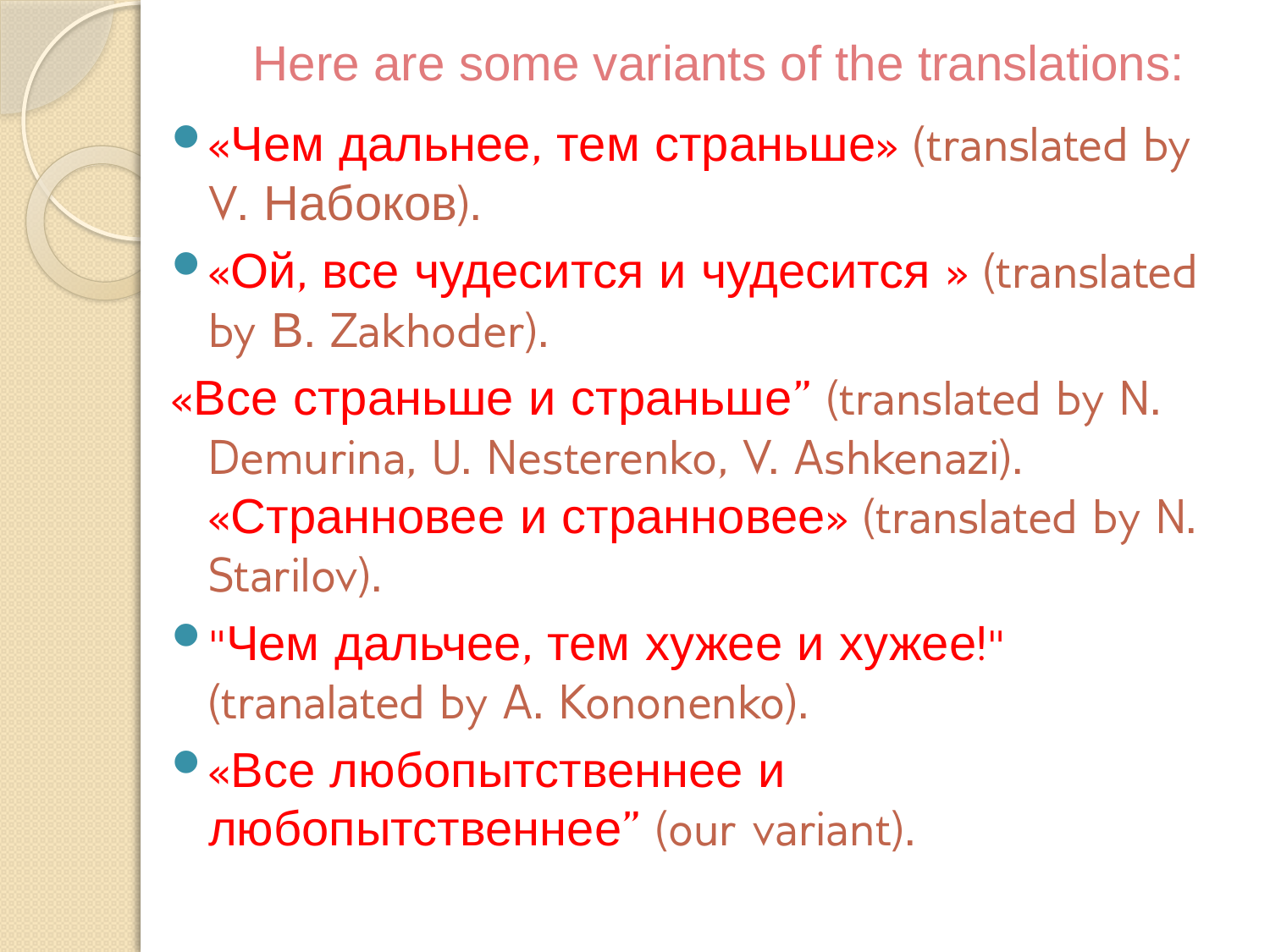

# Here are some variants of the translations:
«Чем дальнее, тем страньше» (translated by V. Набоков).
«Ой, все чудесится и чудесится » (translated by В. Zakhoder).
«Все страньше и страньше” (translated by N. Demurina, U. Nesterenko, V. Ashkenazi). «Странновее и странновее» (translated by N. Starilov).
"Чем дальчее, тем хужее и хужее!" (tranalated by A. Kononenko).
«Все любопытственнее и любопытственнее” (our variant).